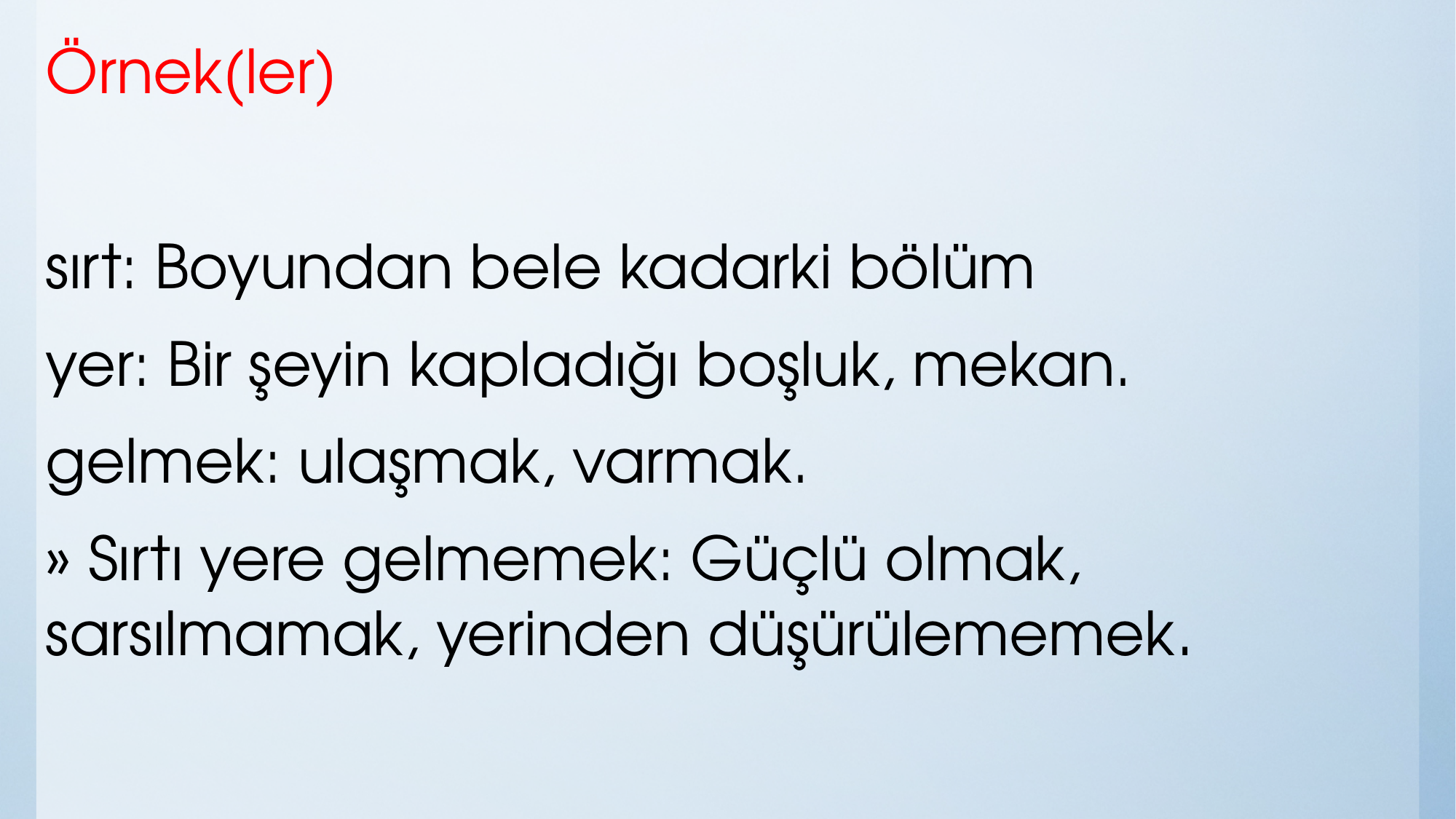

#
Örnek(ler)

sırt: Boyundan bele kadarki bölüm
yer: Bir şeyin kapladığı boşluk, mekan.
gelmek: ulaşmak, varmak.
» Sırtı yere gelmemek: Güçlü olmak, sarsılmamak, yerinden düşürülememek.